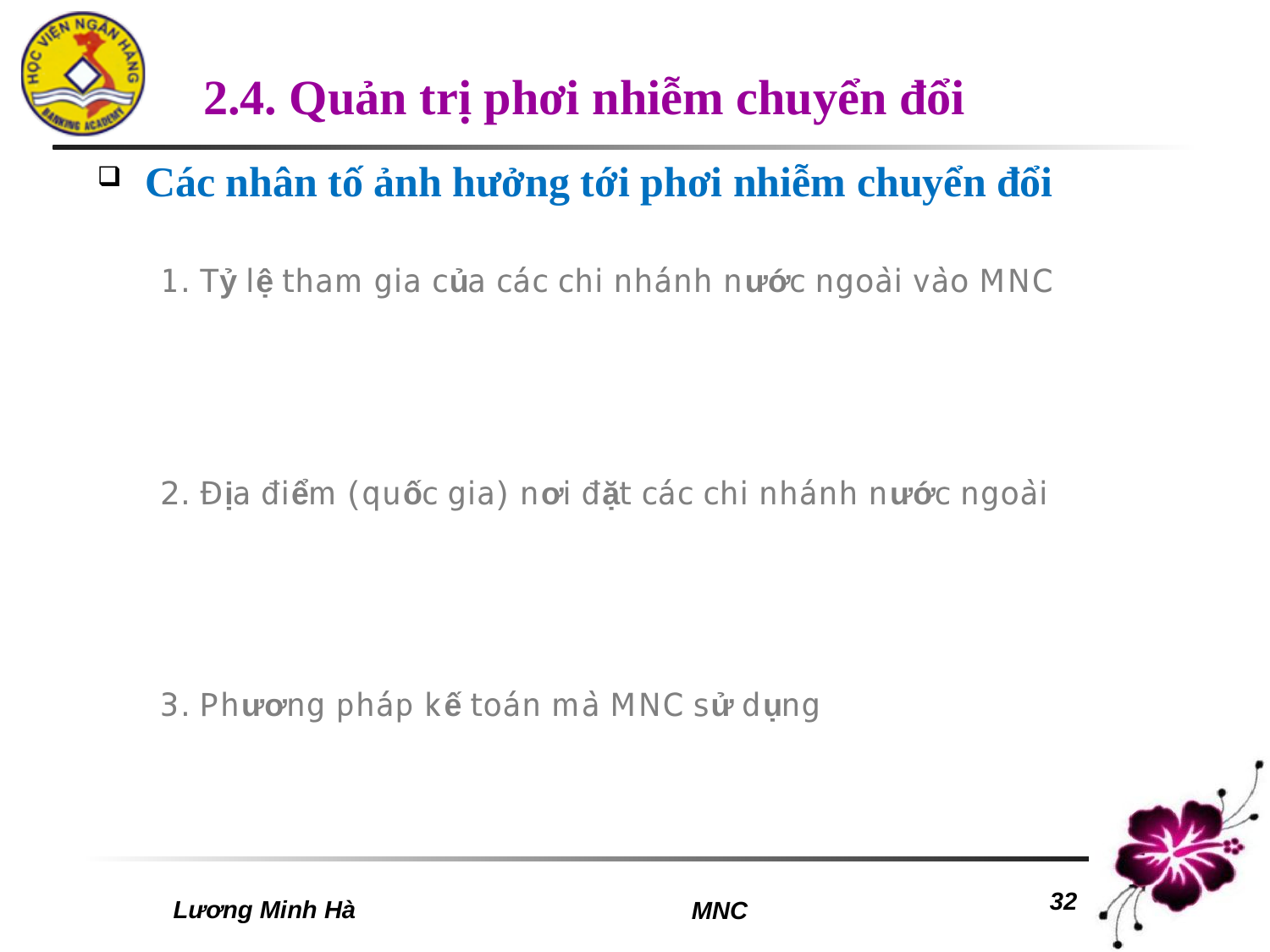

# 2.4. Quản trị phơi nhiễm chuyển đổi
Các nhân tố ảnh hưởng tới phơi nhiễm chuyển đổi
1. Tỷ lệ tham gia của các chi nhánh nước ngoài vào MNC

2. Địa điểm (quốc gia) nơi đặt các chi nhánh nước ngoài

3. Phương pháp kế toán mà MNC sử dụng
Lương Minh Hà